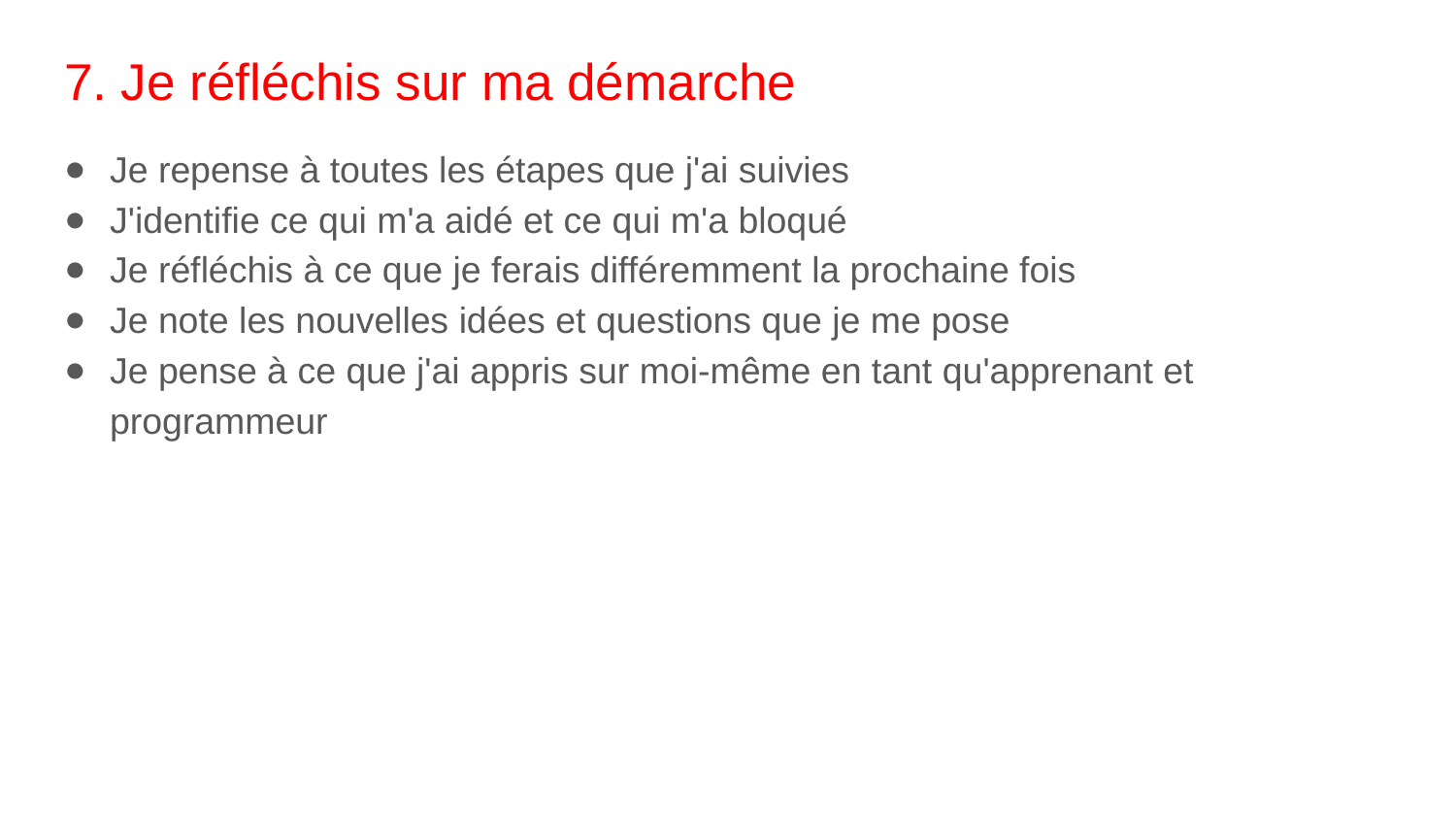

# 7. Je réfléchis sur ma démarche
Je repense à toutes les étapes que j'ai suivies
J'identifie ce qui m'a aidé et ce qui m'a bloqué
Je réfléchis à ce que je ferais différemment la prochaine fois
Je note les nouvelles idées et questions que je me pose
Je pense à ce que j'ai appris sur moi-même en tant qu'apprenant et programmeur